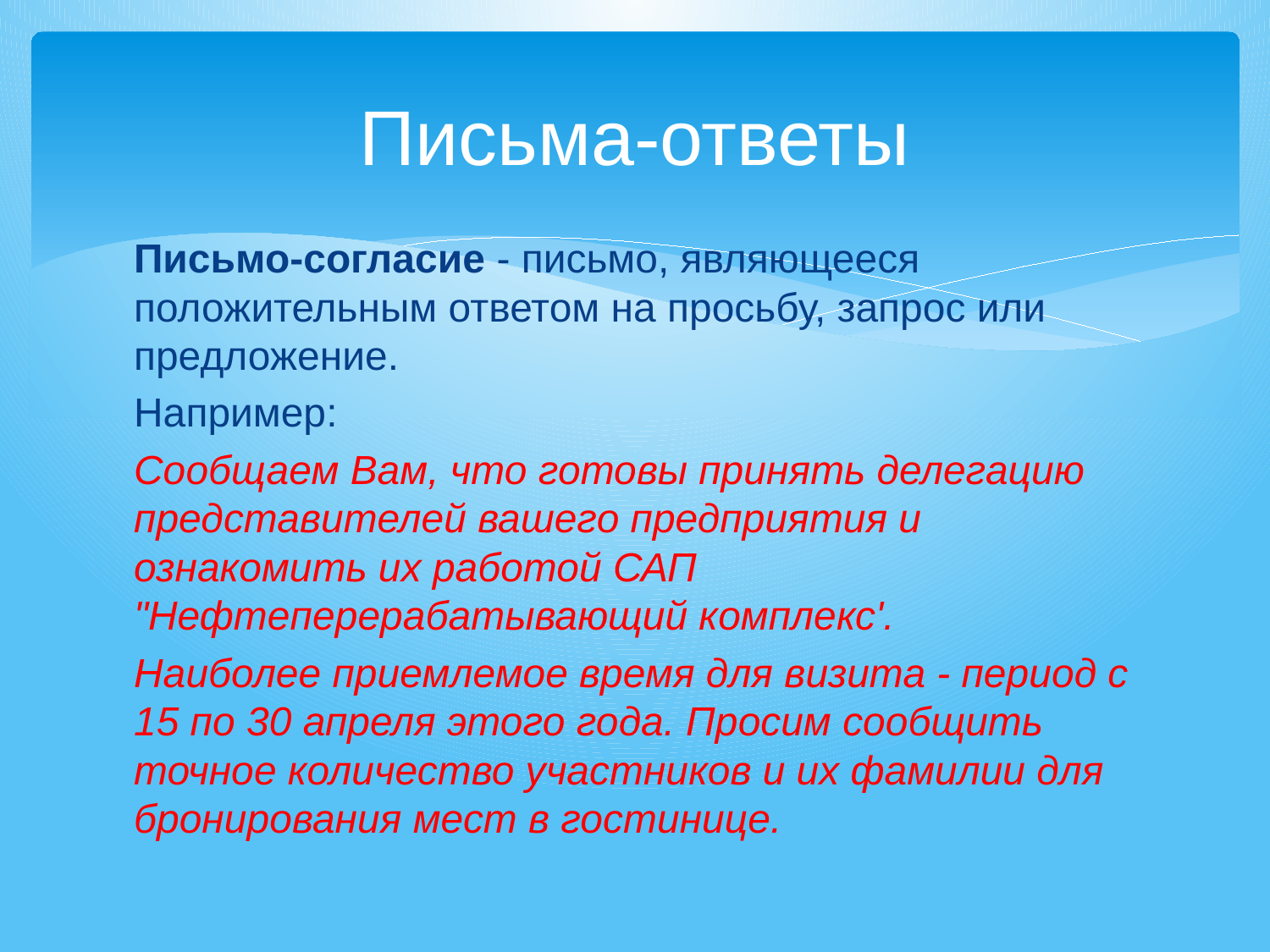

# Письма-ответы
Письмо-согласие - письмо, являющееся положительным ответом на просьбу, запрос или предложение.
Например:
Сообщаем Вам, что готовы принять делегацию представителей вашего предприятия и ознакомить их работой САП "Нефтеперерабатывающий комплекс'.
Наиболее приемлемое время для визита - период с 15 по 30 апреля этого года. Просим сообщить точное количество участников и их фамилии для бронирования мест в гостинице.